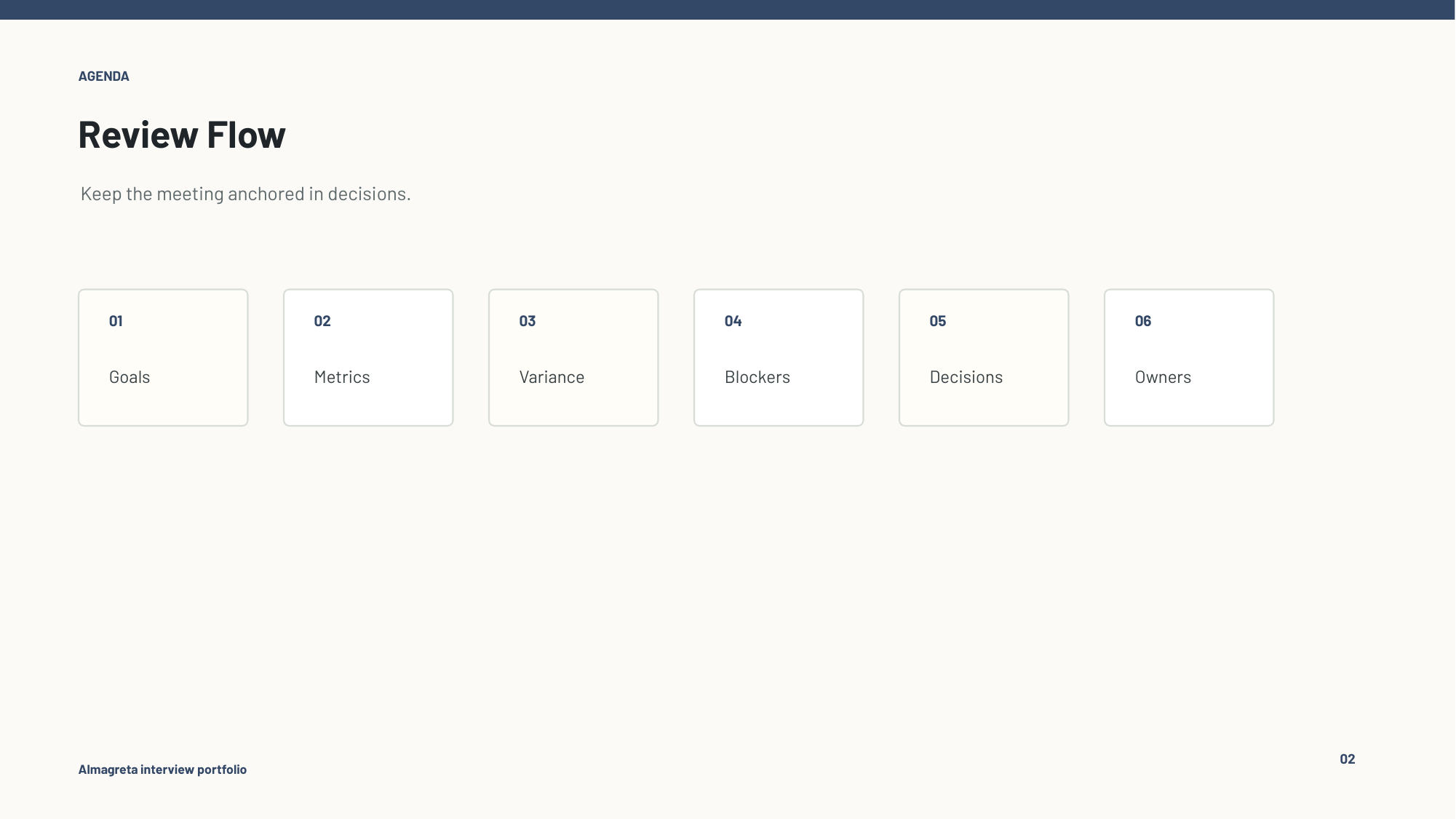

AGENDA
Review Flow
Keep the meeting anchored in decisions.

01
02
03
04
05
06
Goals
Metrics
Variance
Blockers
Decisions
Owners
02
Almagreta interview portfolio